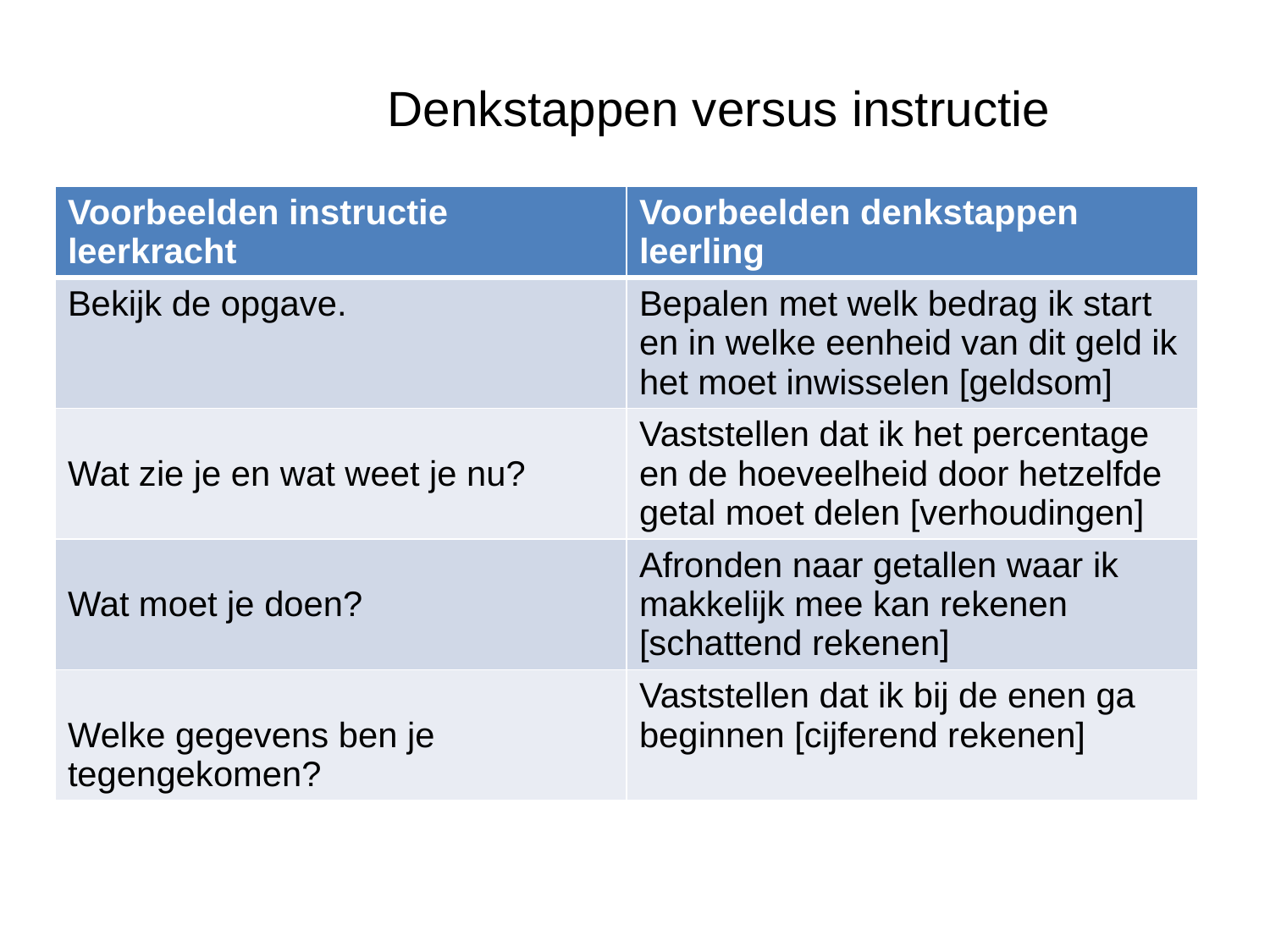

# Denkstappen versus instructie
| Voorbeelden instructie leerkracht | Voorbeelden denkstappen leerling |
| --- | --- |
| Bekijk de opgave. | Bepalen met welk bedrag ik start en in welke eenheid van dit geld ik het moet inwisselen [geldsom] |
| Wat zie je en wat weet je nu? | Vaststellen dat ik het percentage en de hoeveelheid door hetzelfde getal moet delen [verhoudingen] |
| Wat moet je doen? | Afronden naar getallen waar ik makkelijk mee kan rekenen [schattend rekenen] |
| Welke gegevens ben je tegengekomen? | Vaststellen dat ik bij de enen ga beginnen [cijferend rekenen] |